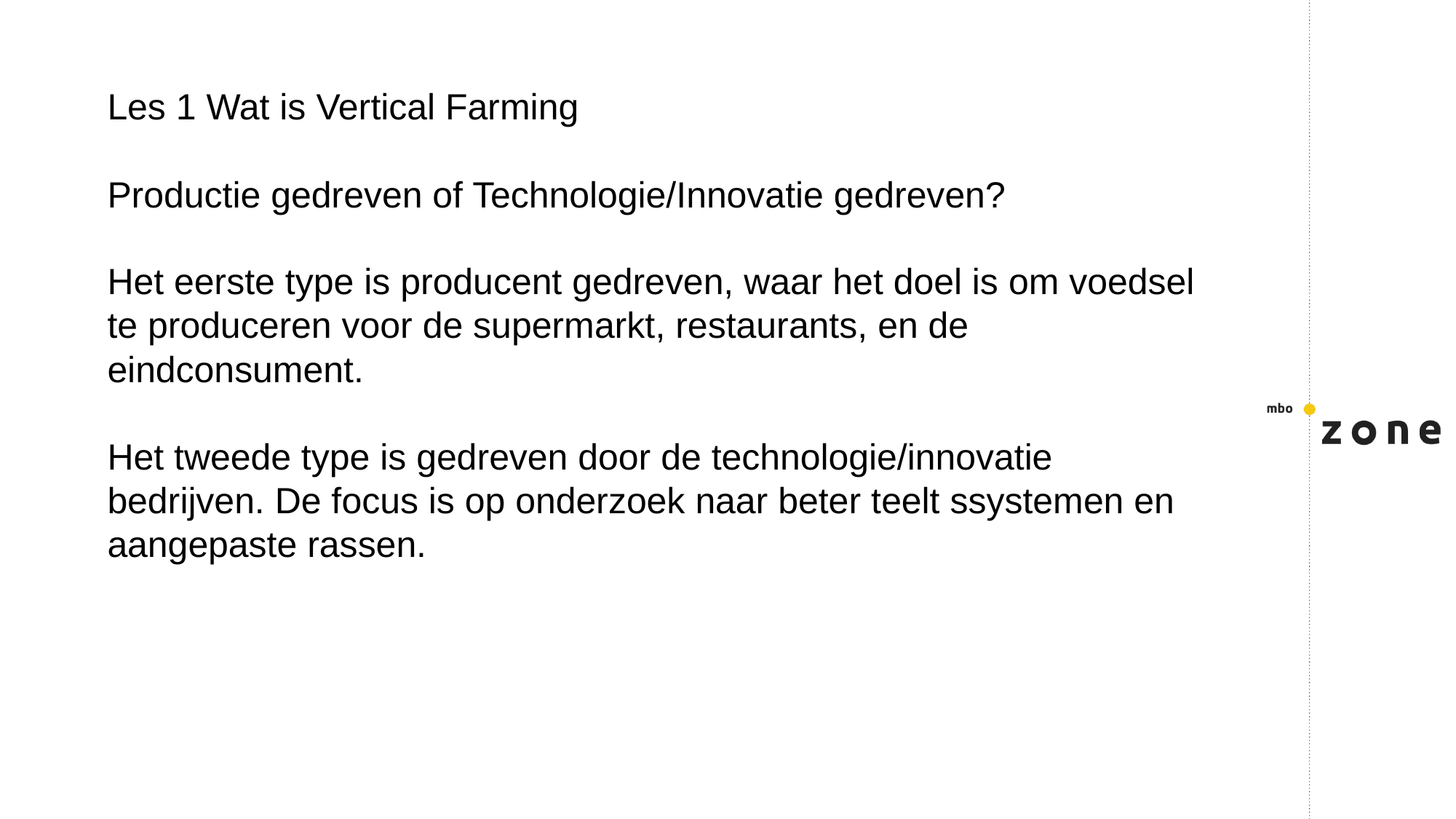

Les 1 Wat is Vertical Farming

Productie gedreven of Technologie/Innovatie gedreven?

Het eerste type is producent gedreven, waar het doel is om voedsel te produceren voor de supermarkt, restaurants, en de eindconsument.

Het tweede type is gedreven door de technologie/innovatie bedrijven. De focus is op onderzoek naar beter teelt ssystemen en aangepaste rassen.